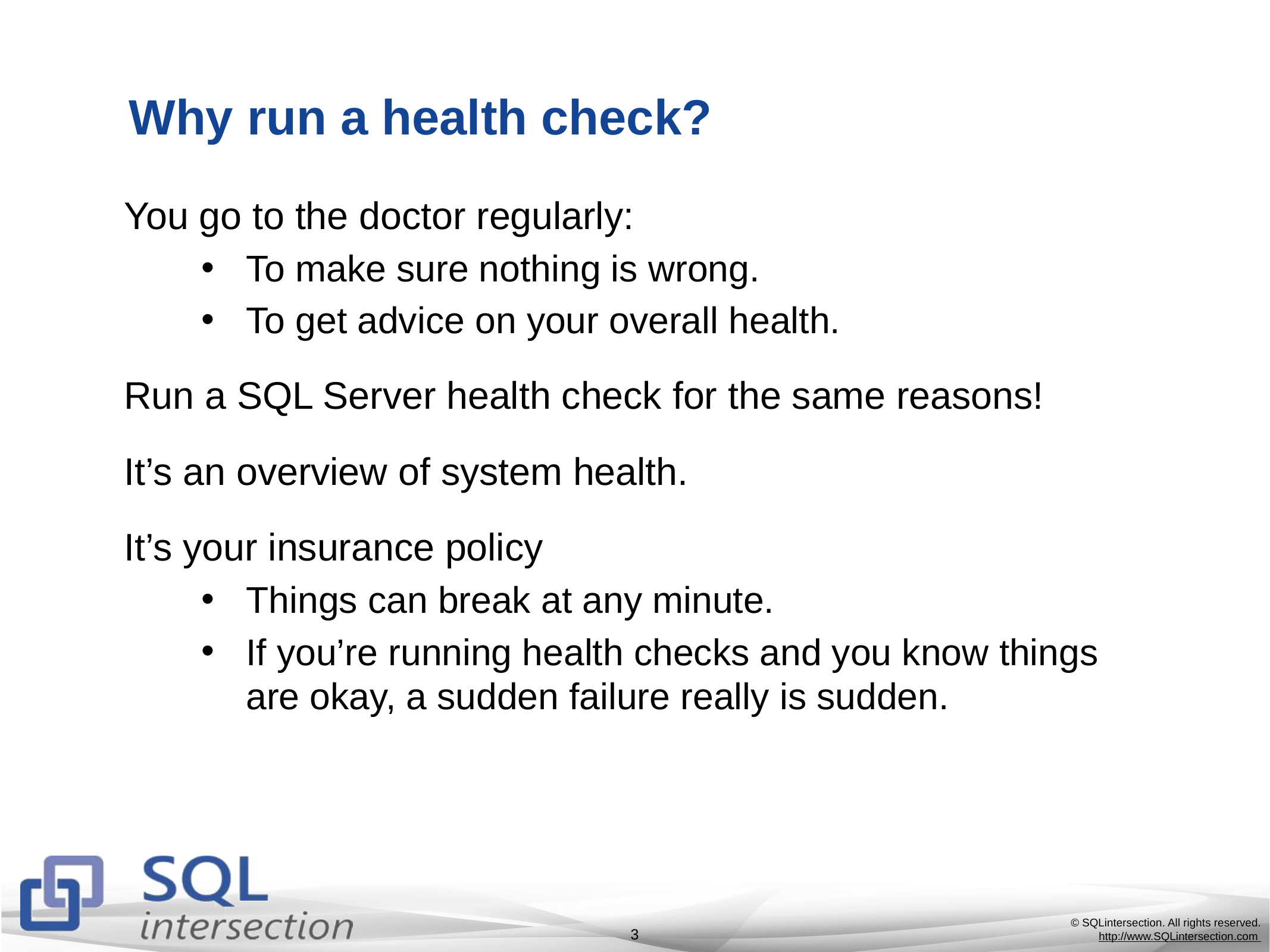

# Why run a health check?
You go to the doctor regularly:
To make sure nothing is wrong.
To get advice on your overall health.
Run a SQL Server health check for the same reasons!
It’s an overview of system health.
It’s your insurance policy
Things can break at any minute.
If you’re running health checks and you know things are okay, a sudden failure really is sudden.